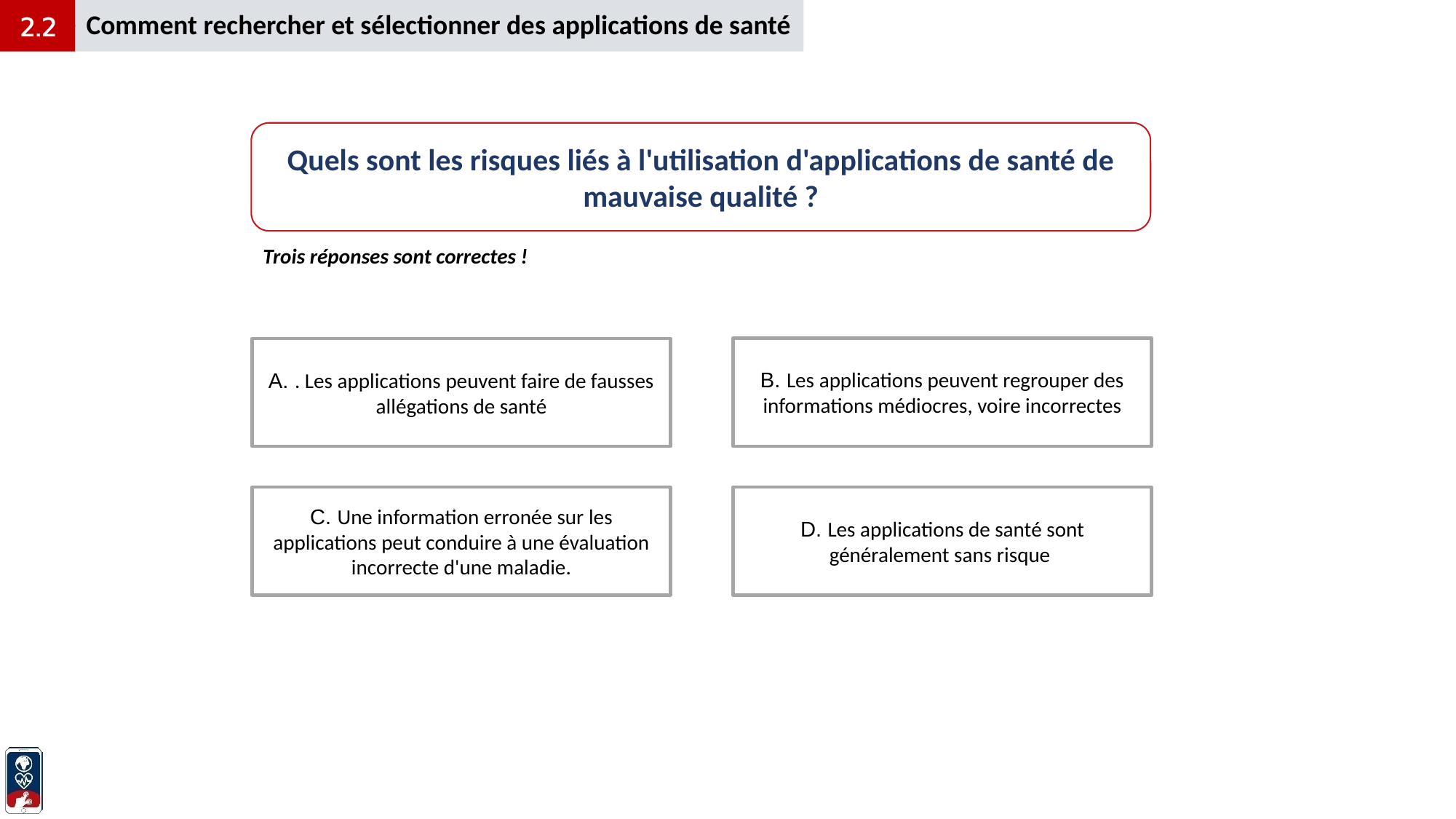

Comment rechercher et sélectionner des applications de santé
1
2.2
Quels sont les risques liés à l'utilisation d'applications de santé de mauvaise qualité ?
Trois réponses sont correctes !
B. Les applications peuvent regrouper des informations médiocres, voire incorrectes
A. . Les applications peuvent faire de fausses allégations de santé
C. Une information erronée sur les applications peut conduire à une évaluation incorrecte d'une maladie.
D. Les applications de santé sont généralement sans risque